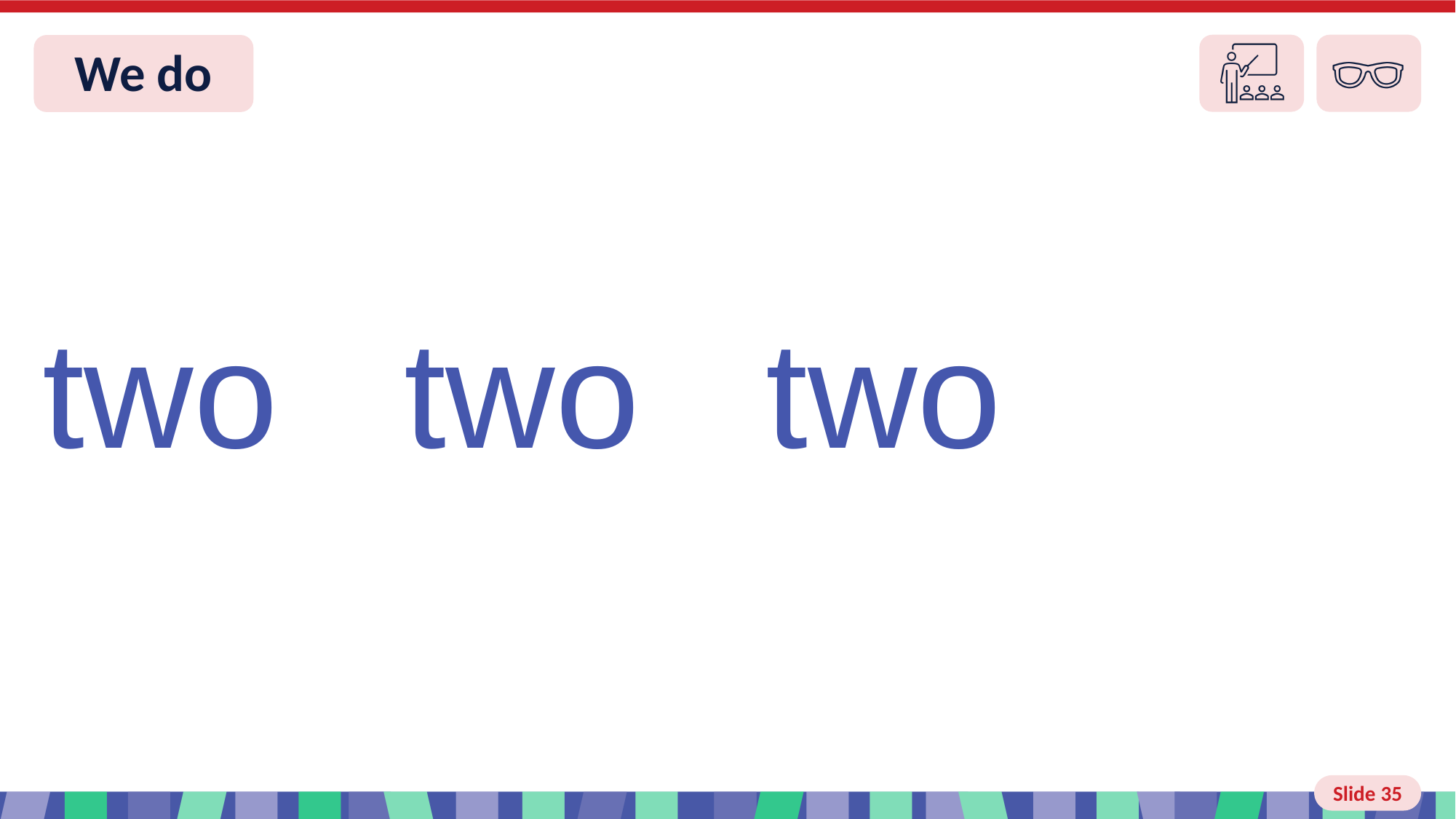

Slide 35 We do read
two   two   two